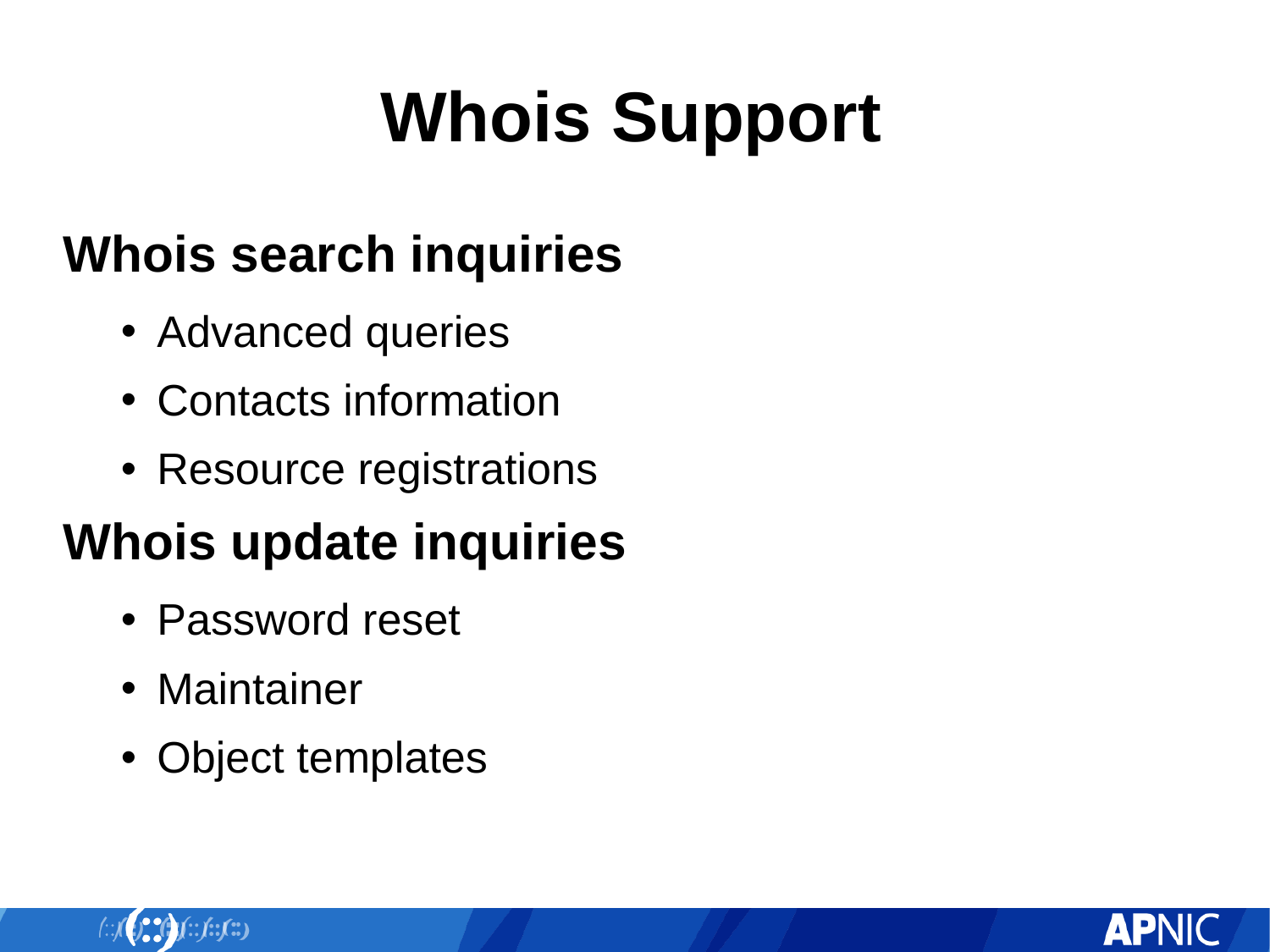

# Whois Support
Whois search inquiries
Advanced queries
Contacts information
Resource registrations
Whois update inquiries
Password reset
Maintainer
Object templates